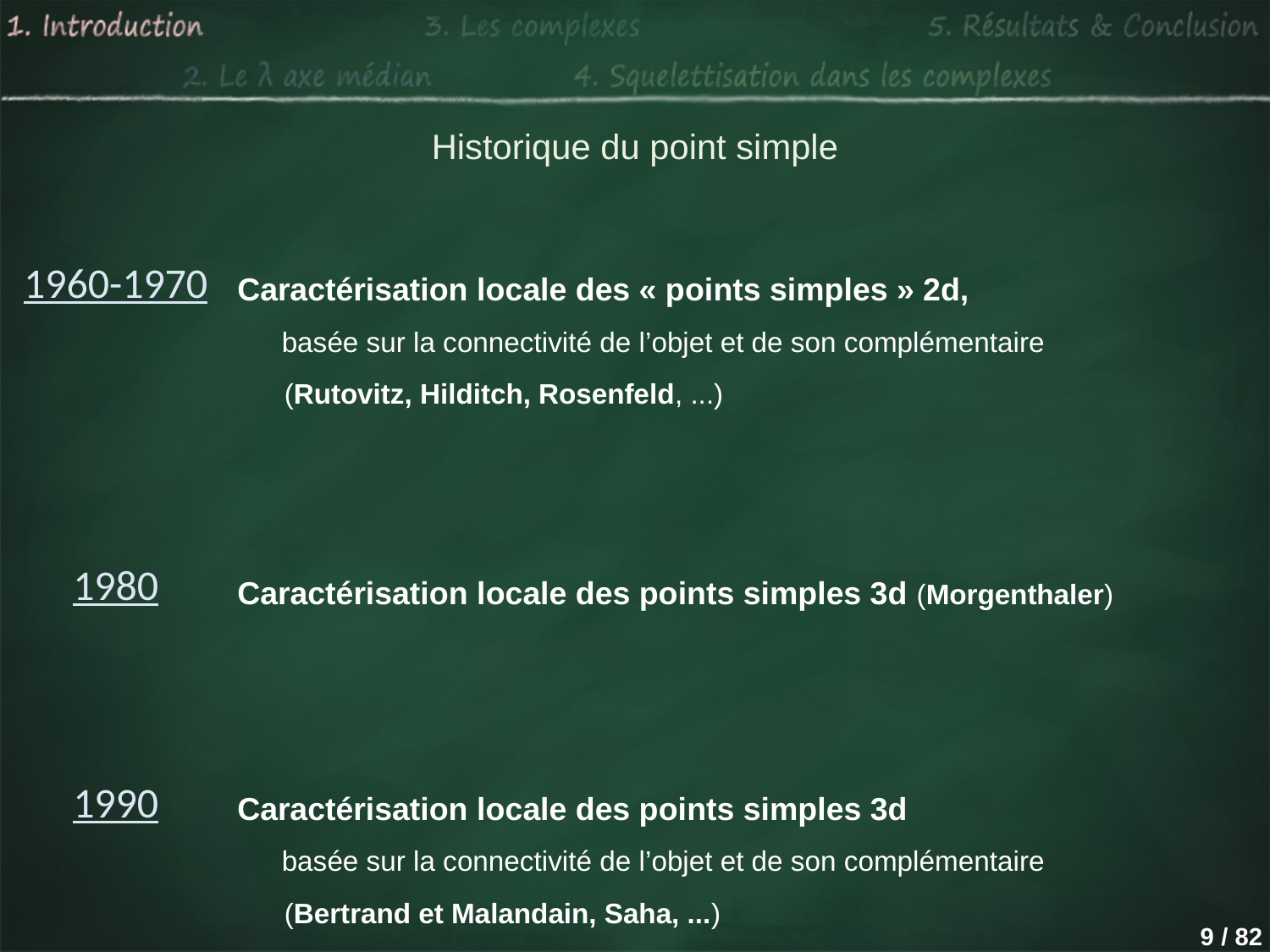

Historique du point simple
1960-1970
Caractérisation locale des « points simples » 2d,
     basée sur la connectivité de l’objet et de son complémentaire
      (Rutovitz, Hilditch, Rosenfeld, ...)
1980
1990
1980
Caractérisation locale des points simples 3d (Morgenthaler)
1990
Caractérisation locale des points simples 3d
     basée sur la connectivité de l’objet et de son complémentaire
      (Bertrand et Malandain, Saha, ...)